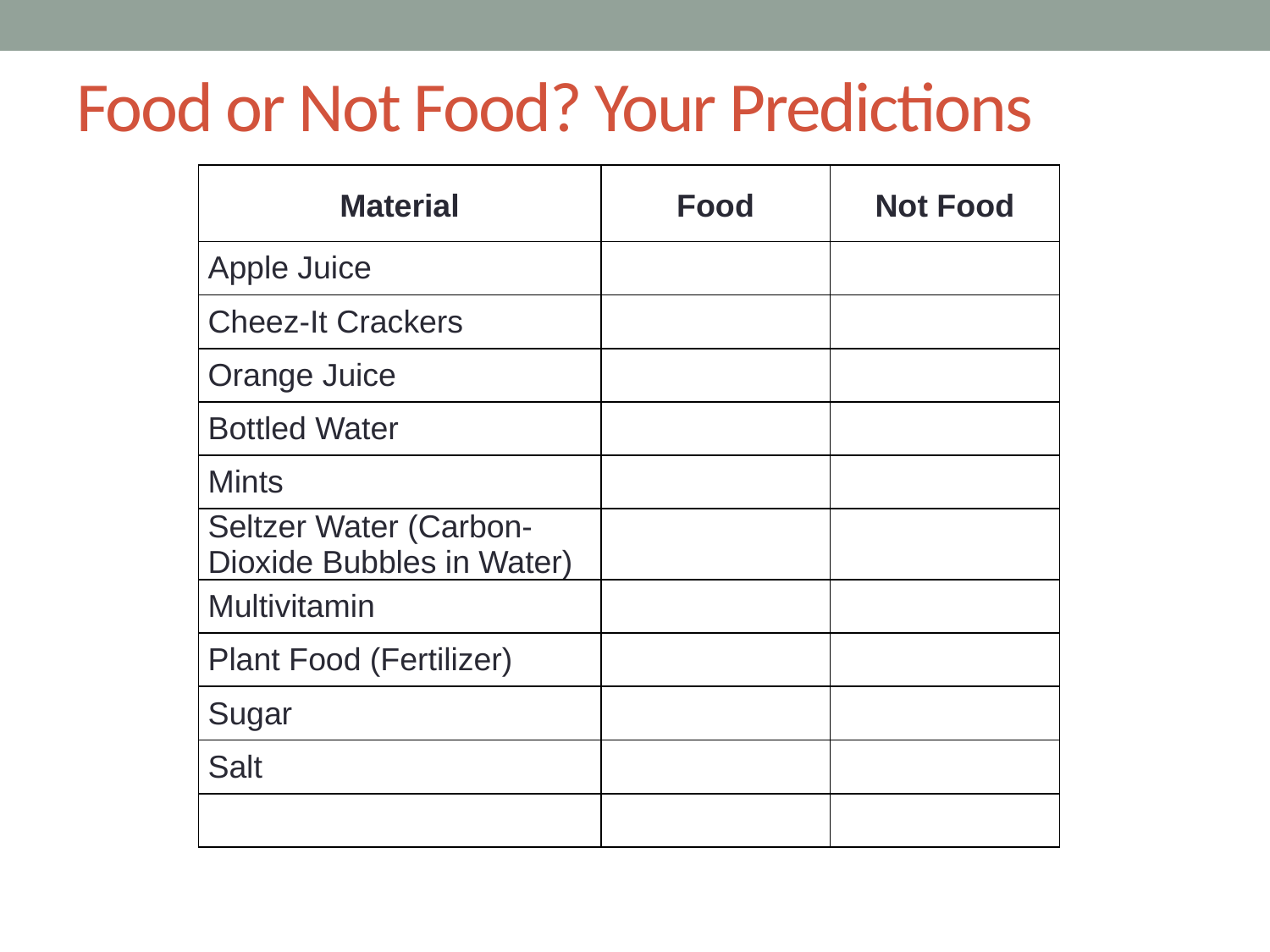

# Food or Not Food? Your Predictions
| Material | Food | Not Food |
| --- | --- | --- |
| Apple Juice |  |  |
| Cheez-It Crackers |  |  |
| Orange Juice |  |  |
| Bottled Water |  |  |
| Mints |  |  |
| Seltzer Water (Carbon-Dioxide Bubbles in Water) |  |  |
| Multivitamin |  |  |
| Plant Food (Fertilizer) |  |  |
| Sugar |  |  |
| Salt |  |  |
|  |  |  |